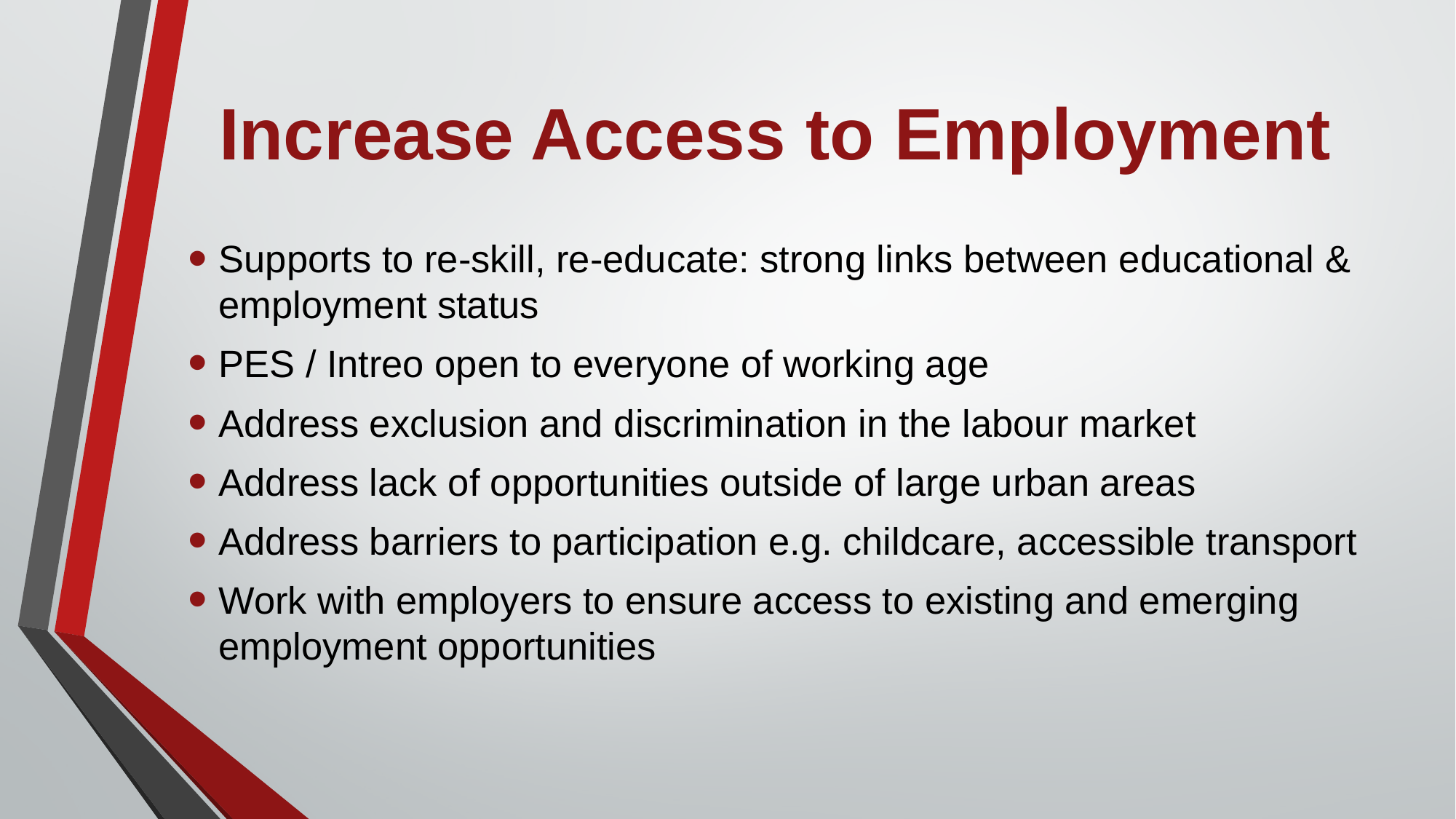

# Increase Access to Employment
Supports to re-skill, re-educate: strong links between educational & employment status
PES / Intreo open to everyone of working age
Address exclusion and discrimination in the labour market
Address lack of opportunities outside of large urban areas
Address barriers to participation e.g. childcare, accessible transport
Work with employers to ensure access to existing and emerging employment opportunities